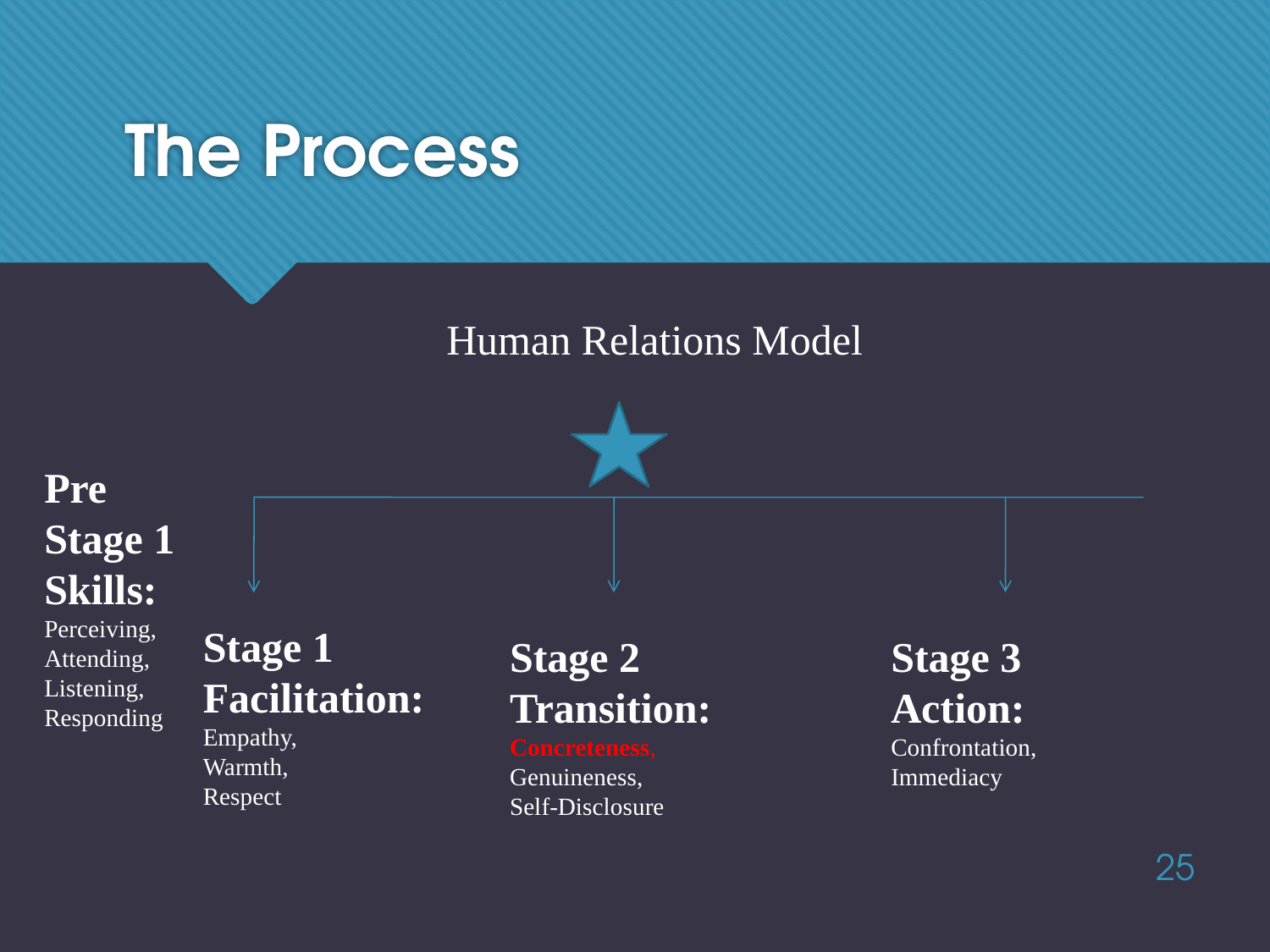

# The Process
Human Relations Model

Pre Stage 1 Skills:
Perceiving, Attending, Listening, Responding
Stage 1 Facilitation:
Empathy,
Warmth,
Respect
Stage 2 Transition:
Concreteness,
Genuineness,
Self-Disclosure
Stage 3 Action:
Confrontation,
Immediacy
25